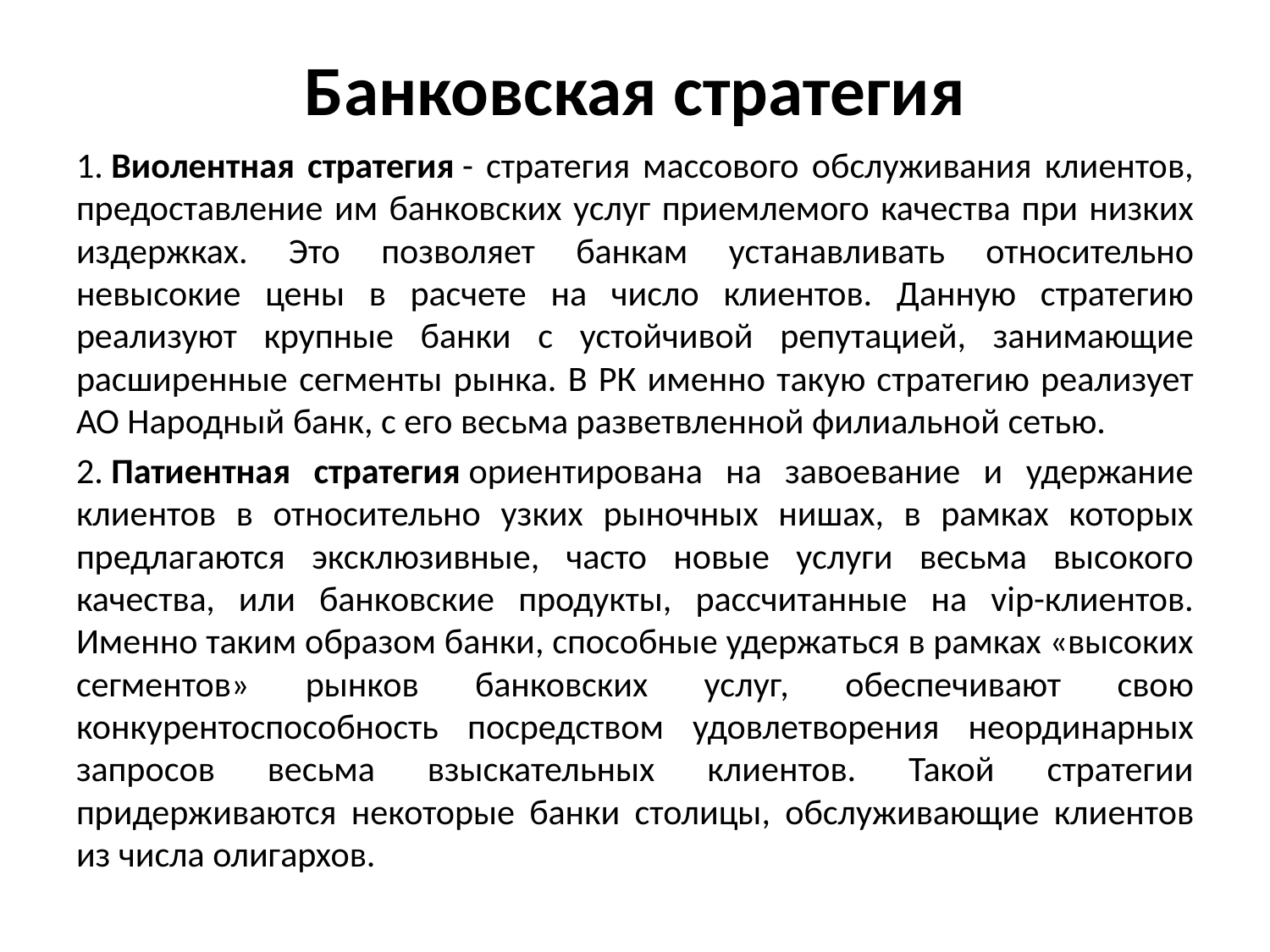

# Банковская стратегия
1. Виолентная стратегия - стратегия массового обслуживания клиентов, предоставление им банковских услуг приемлемого качества при низких издержках. Это позволяет банкам устанавливать относительно невысокие цены в расчете на число клиентов. Данную стратегию реализуют крупные банки с устойчивой репутацией, занимающие расширенные сегменты рынка. В РК именно такую стратегию реализует АО Народный банк, с его весьма разветвленной филиальной сетью.
2. Патиентная стратегия ориентирована на завоевание и удержание клиентов в относительно узких рыночных нишах, в рамках которых предлага­ются эксклюзивные, часто новые услуги весьма высокого качества, или банковские продукты, рассчитанные на vip-клиентов. Именно таким образом банки, способные удержаться в рамках «высоких сегментов» рынков банковских услуг, обеспечивают свою конкурентоспособность посредством удовлетворения неординарных запросов весьма взыскательных клиентов. Такой стратегии придерживаются некоторые банки столицы, обслуживающие клиентов из числа олигархов.